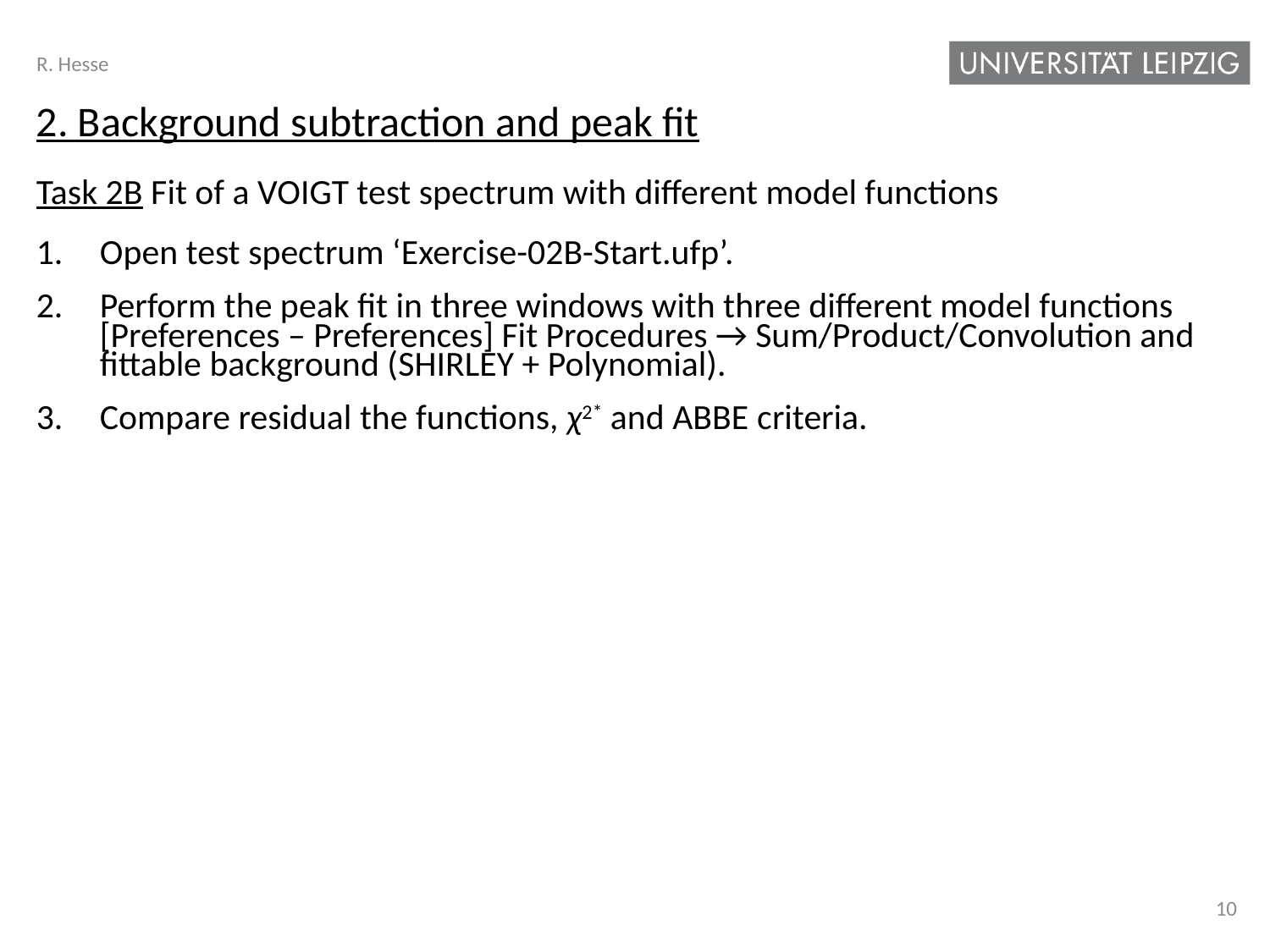

R. Hesse
2. Background subtraction and peak fit
Task 2B Fit of a Voigt test spectrum with different model functions

Open test spectrum ‘Exercise-02B-Start.ufp’.

Perform the peak fit in three windows with three different model functions [Preferences – Preferences] Fit Procedures → Sum/Product/Convolution and fittable background (Shirley + Polynomial).

Compare residual the functions, χ2* and Abbe criteria.
10